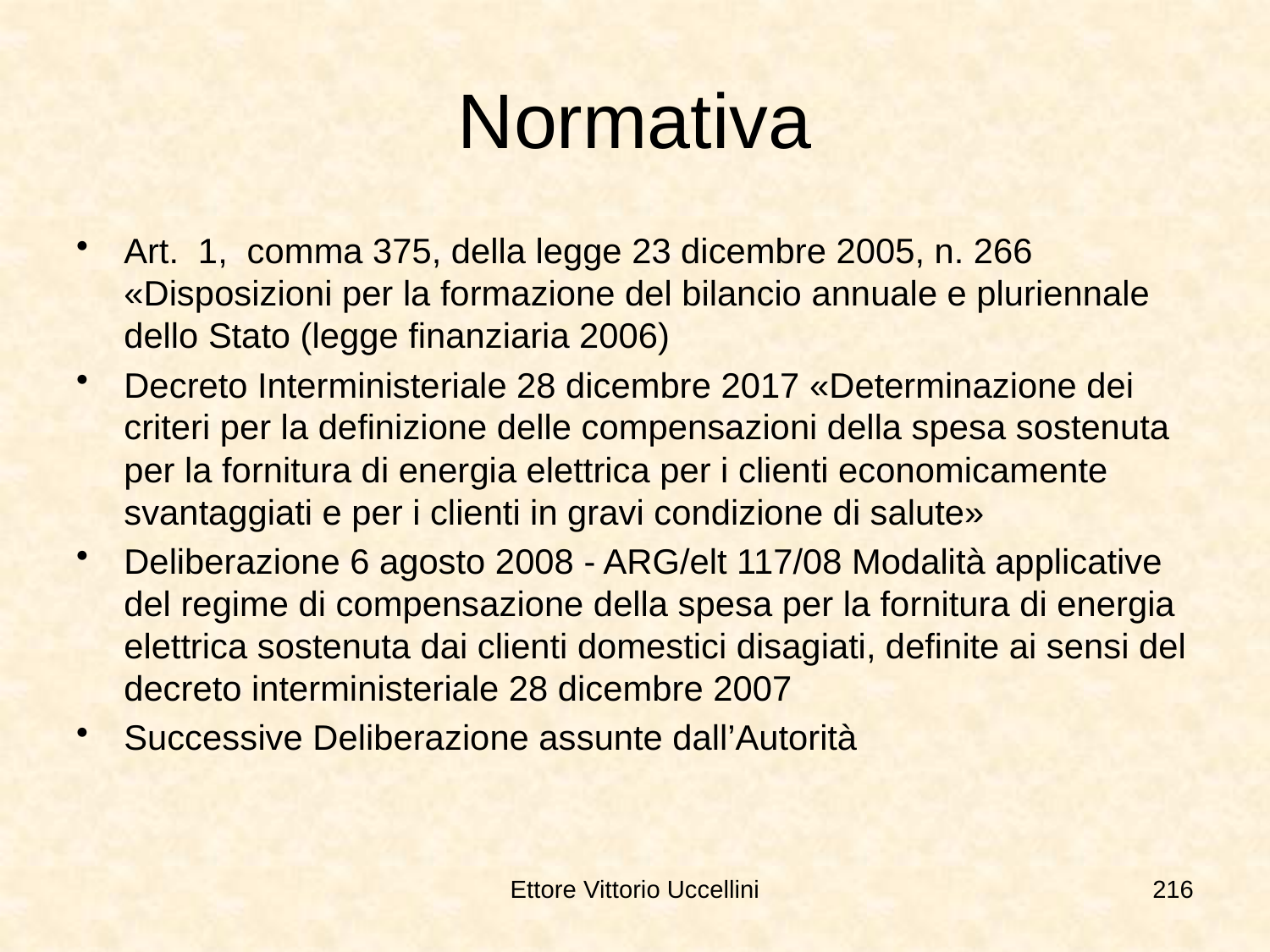

# Normativa
Art.  1,  comma 375, della legge 23 dicembre 2005, n. 266 «Disposizioni per la formazione del bilancio annuale e pluriennale dello Stato (legge finanziaria 2006)
Decreto Interministeriale 28 dicembre 2017 «Determinazione dei criteri per la definizione delle compensazioni della spesa sostenuta per la fornitura di energia elettrica per i clienti economicamente svantaggiati e per i clienti in gravi condizione di salute»
Deliberazione 6 agosto 2008 - ARG/elt 117/08 Modalità applicative del regime di compensazione della spesa per la fornitura di energia elettrica sostenuta dai clienti domestici disagiati, definite ai sensi del decreto interministeriale 28 dicembre 2007
Successive Deliberazione assunte dall’Autorità

Ettore Vittorio Uccellini
216